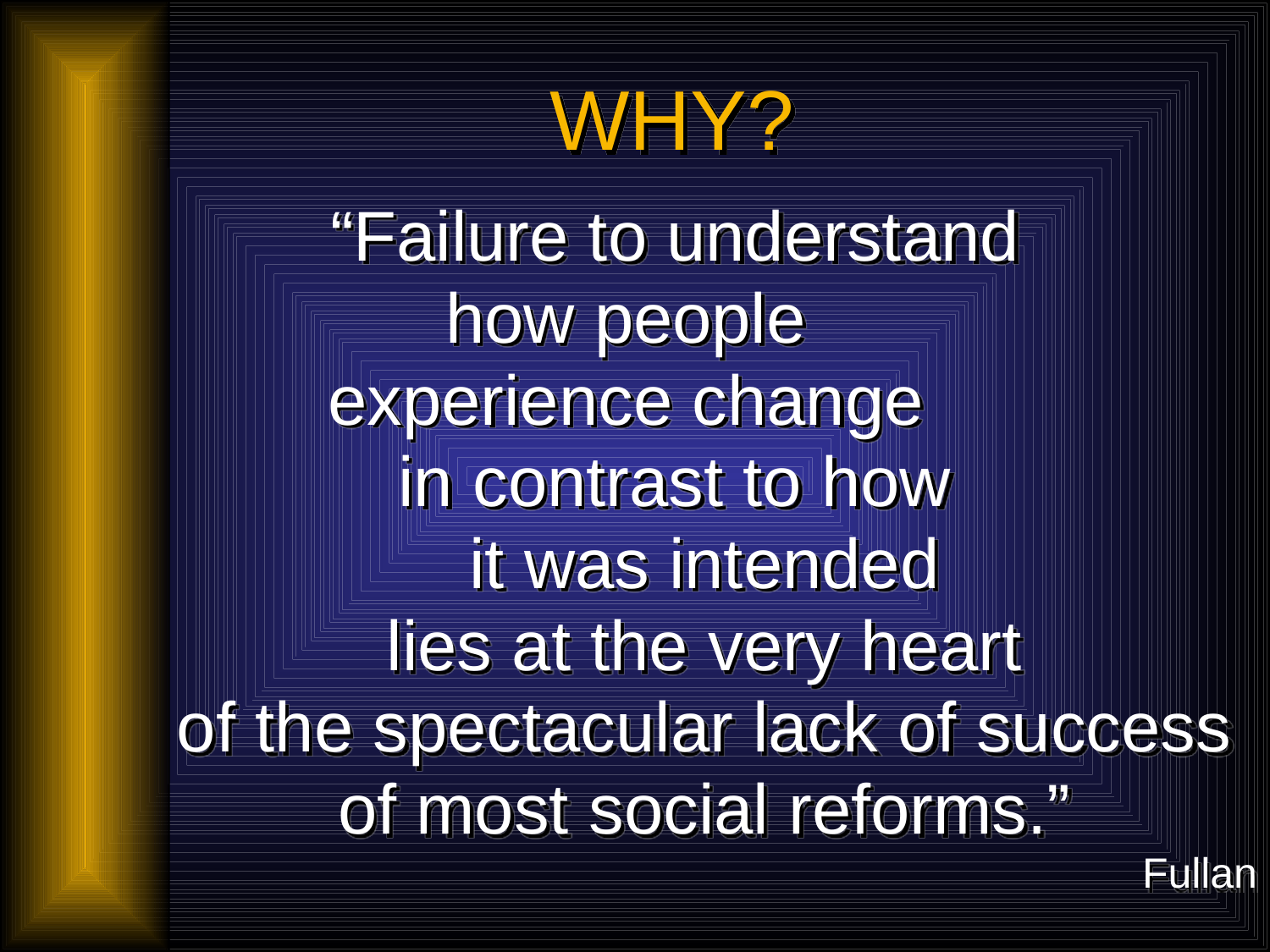

# WHY?
“Failure to understand
how people
experience change
in contrast to how
it was intended
lies at the very heart
of the spectacular lack of success
of most social reforms.”
Fullan